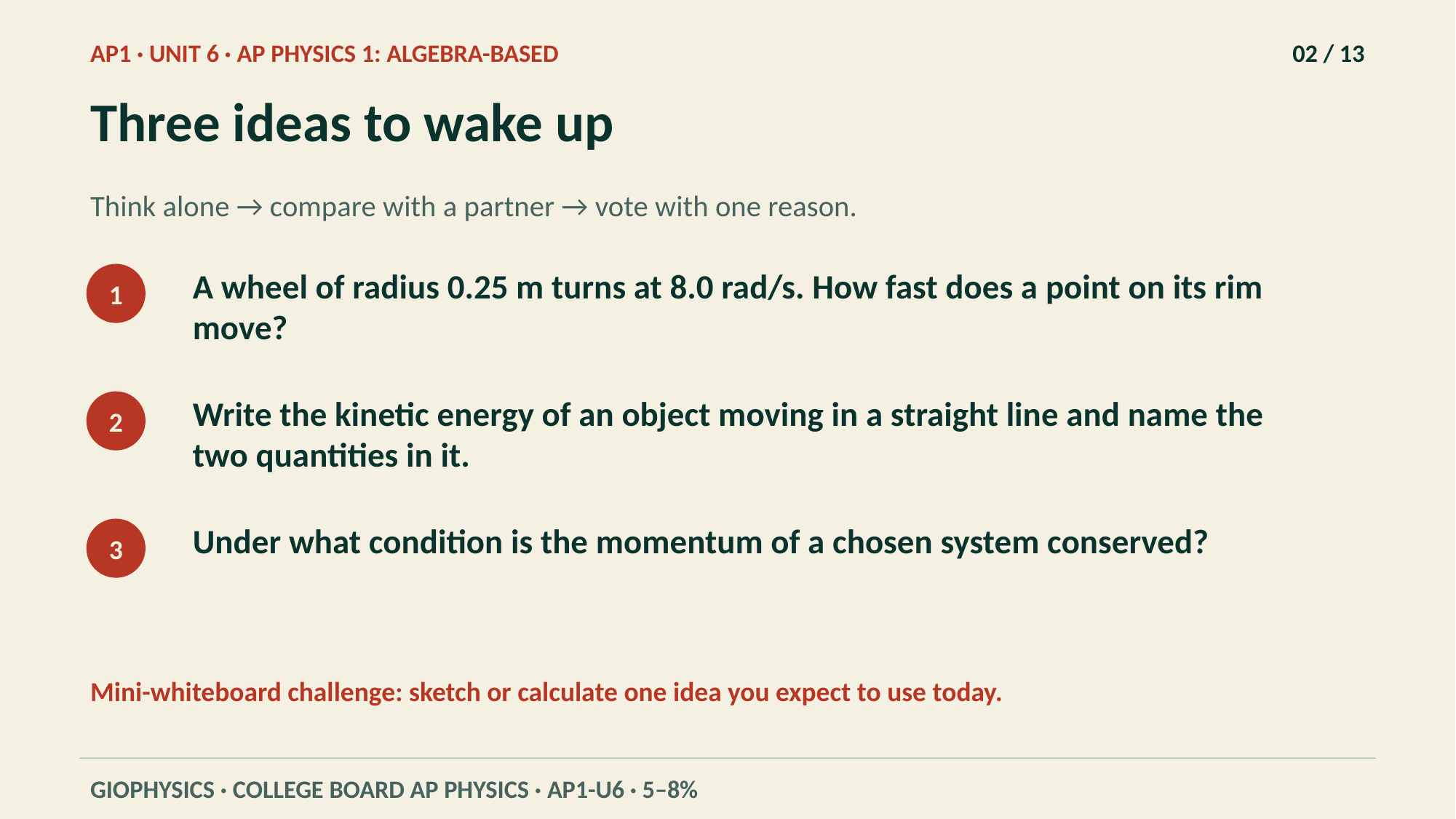

AP1 · UNIT 6 · AP PHYSICS 1: ALGEBRA-BASED
02 / 13
Three ideas to wake up
Think alone → compare with a partner → vote with one reason.
A wheel of radius 0.25 m turns at 8.0 rad/s. How fast does a point on its rim move?

1
Write the kinetic energy of an object moving in a straight line and name the two quantities in it.

2
Under what condition is the momentum of a chosen system conserved?

3
Mini-whiteboard challenge: sketch or calculate one idea you expect to use today.

GIOPHYSICS · COLLEGE BOARD AP PHYSICS · AP1-U6 · 5–8%